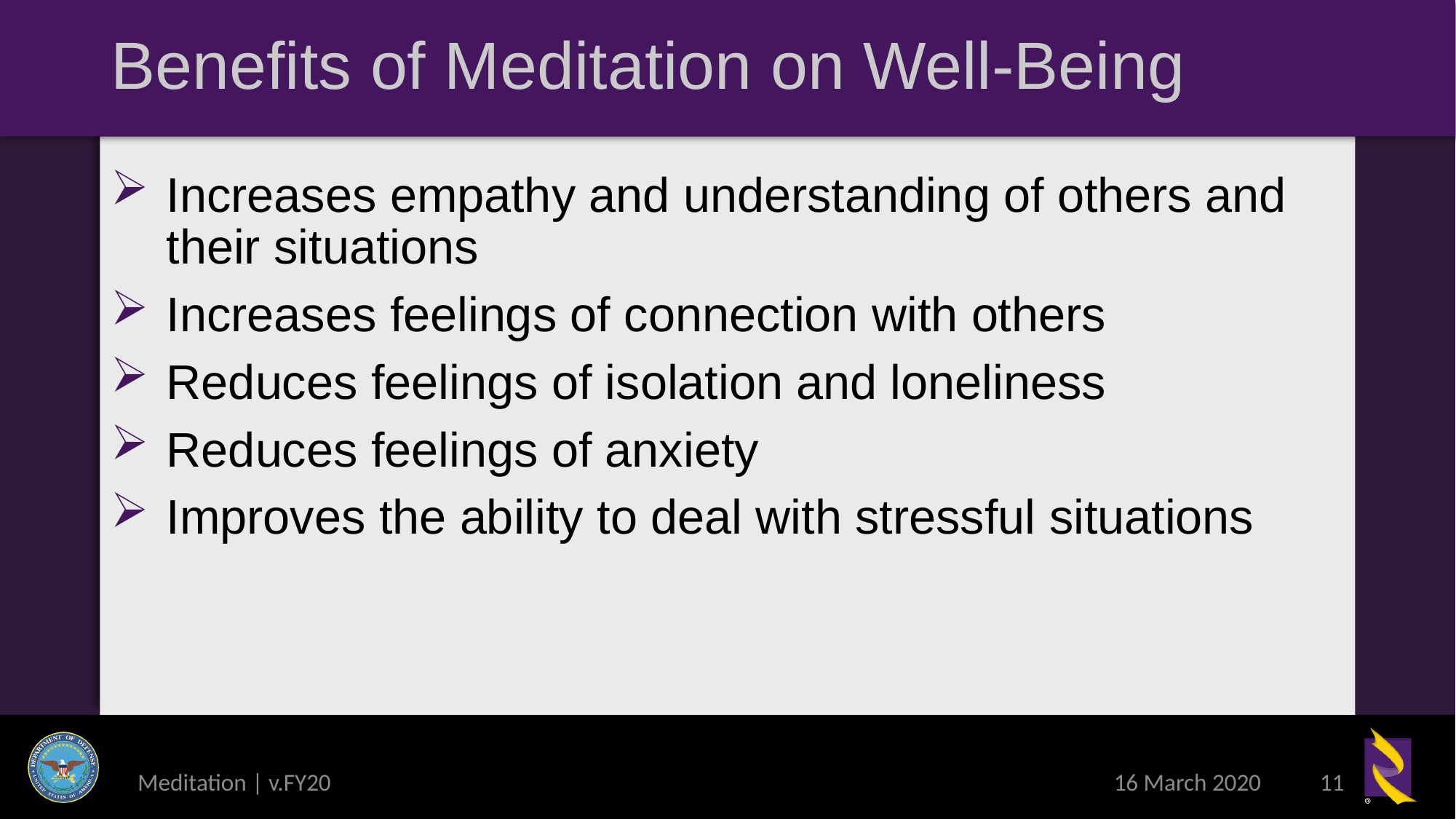

# Benefits of Meditation on Well-Being
Increases empathy and understanding of others and their situations
Increases feelings of connection with others
Reduces feelings of isolation and loneliness
Reduces feelings of anxiety
Improves the ability to deal with stressful situations
Meditation | v.FY20
16 March 2020
11